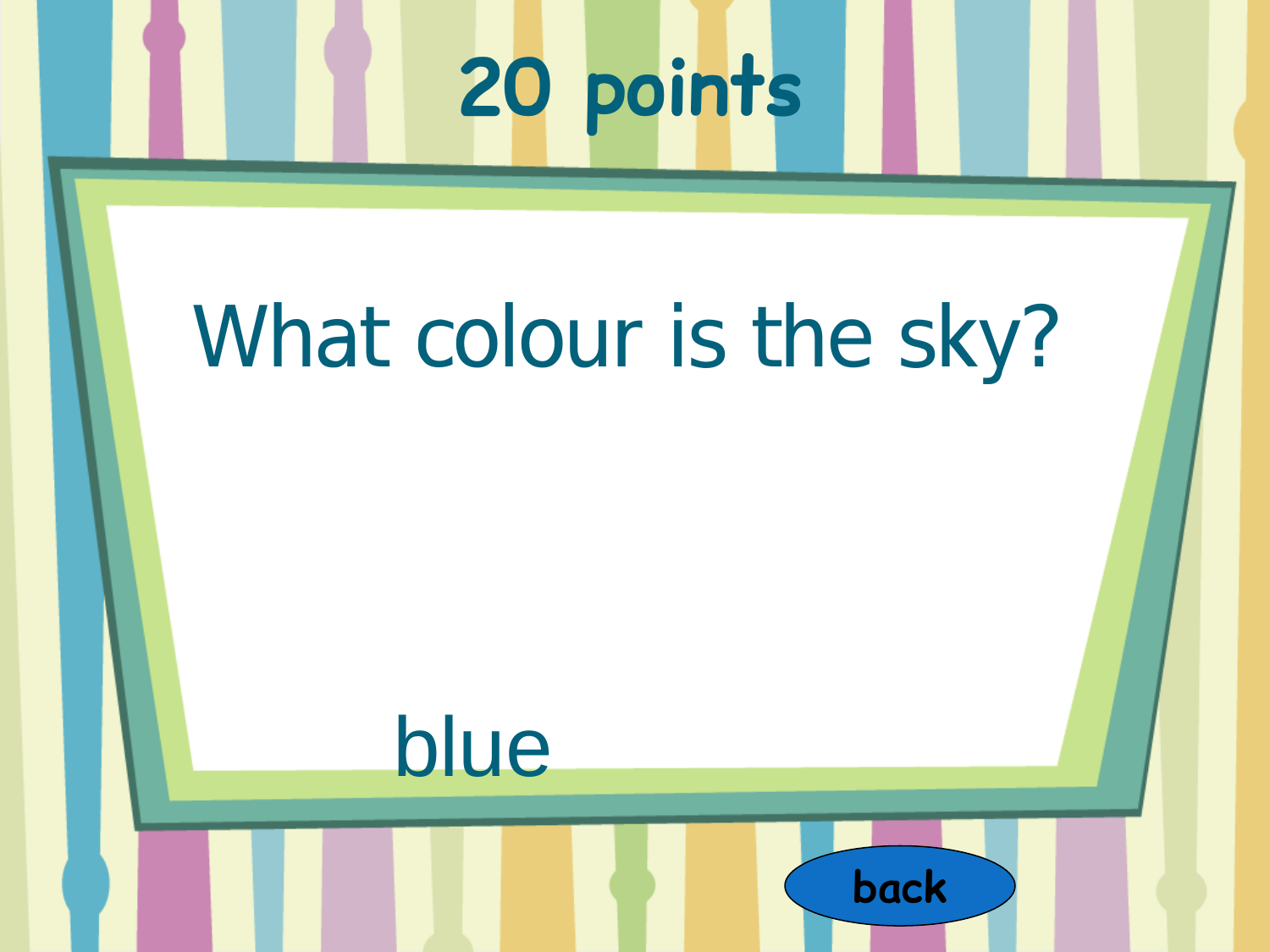

20 points
What colour is the sky?

 blue
back